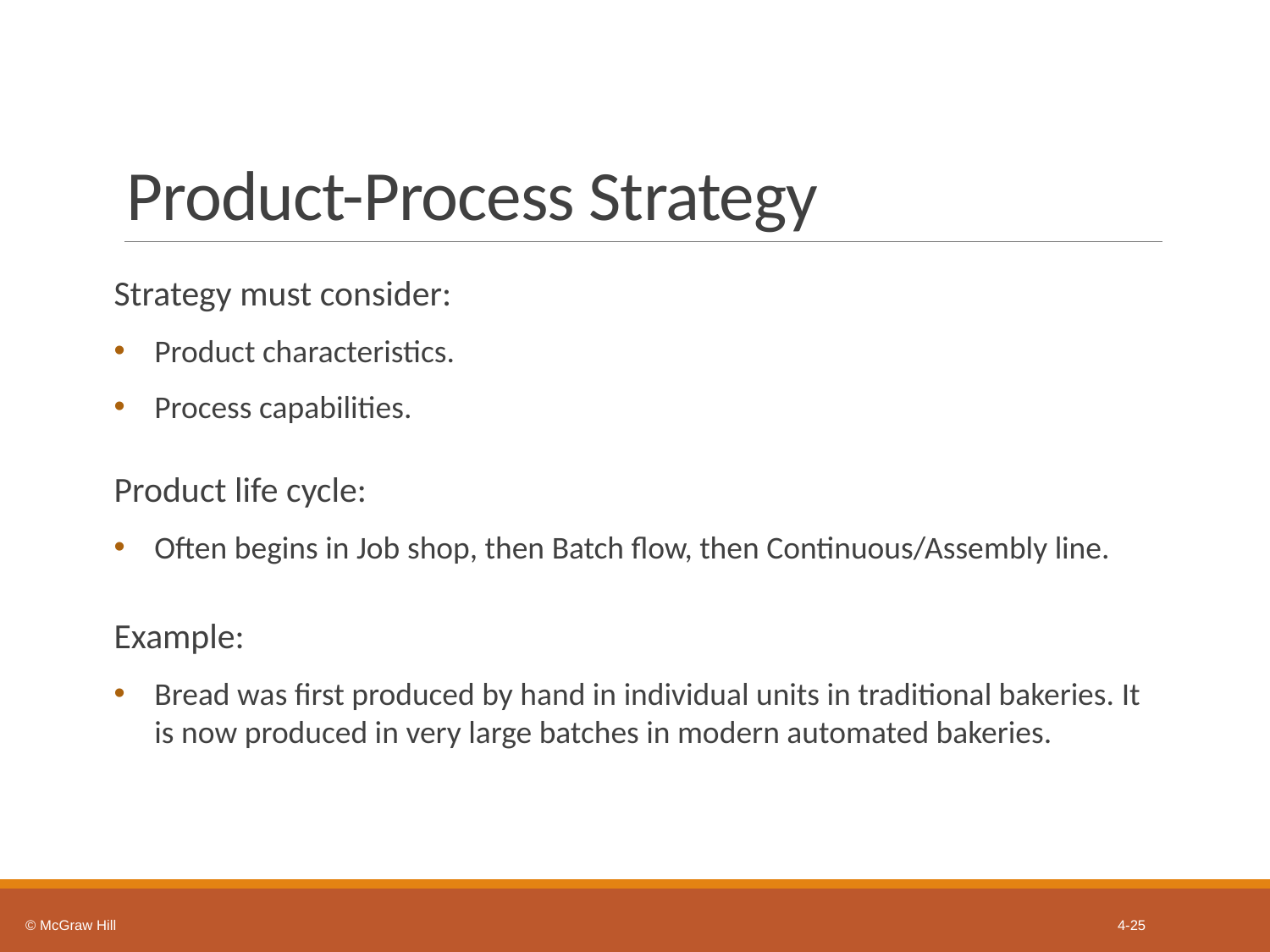

# Product-Process Strategy
Strategy must consider:
Product characteristics.
Process capabilities.
Product life cycle:
Often begins in Job shop, then Batch flow, then Continuous/Assembly line.
Example:
Bread was first produced by hand in individual units in traditional bakeries. It is now produced in very large batches in modern automated bakeries.